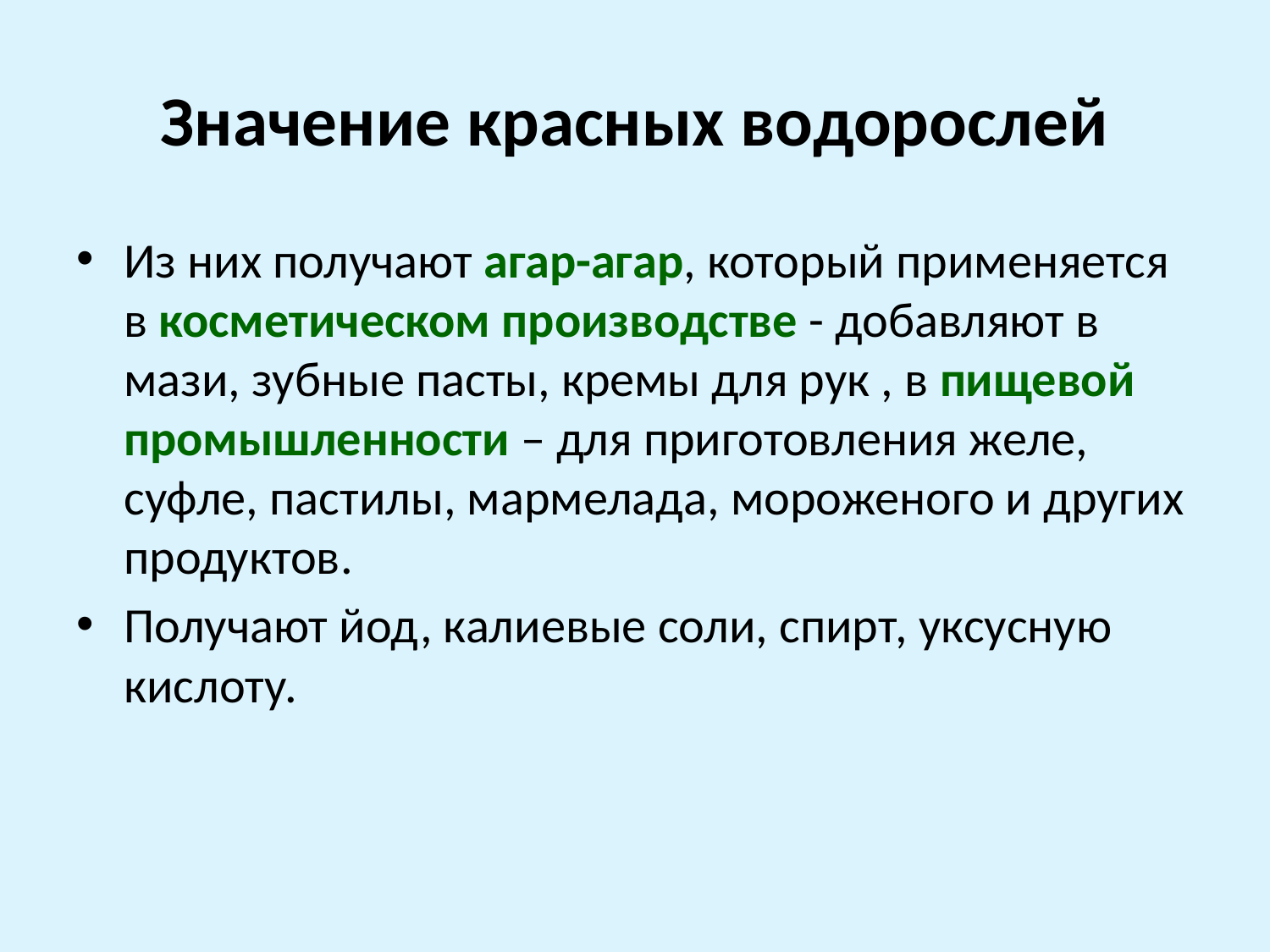

# Значение красных водорослей
Из них получают агар-агар, который применяется в косметическом производстве - добавляют в мази, зубные пасты, кремы для рук , в пищевой промышленности – для приготовления желе, суфле, пастилы, мармелада, мороженого и других продуктов.
Получают йод, калиевые соли, спирт, уксусную кислоту.